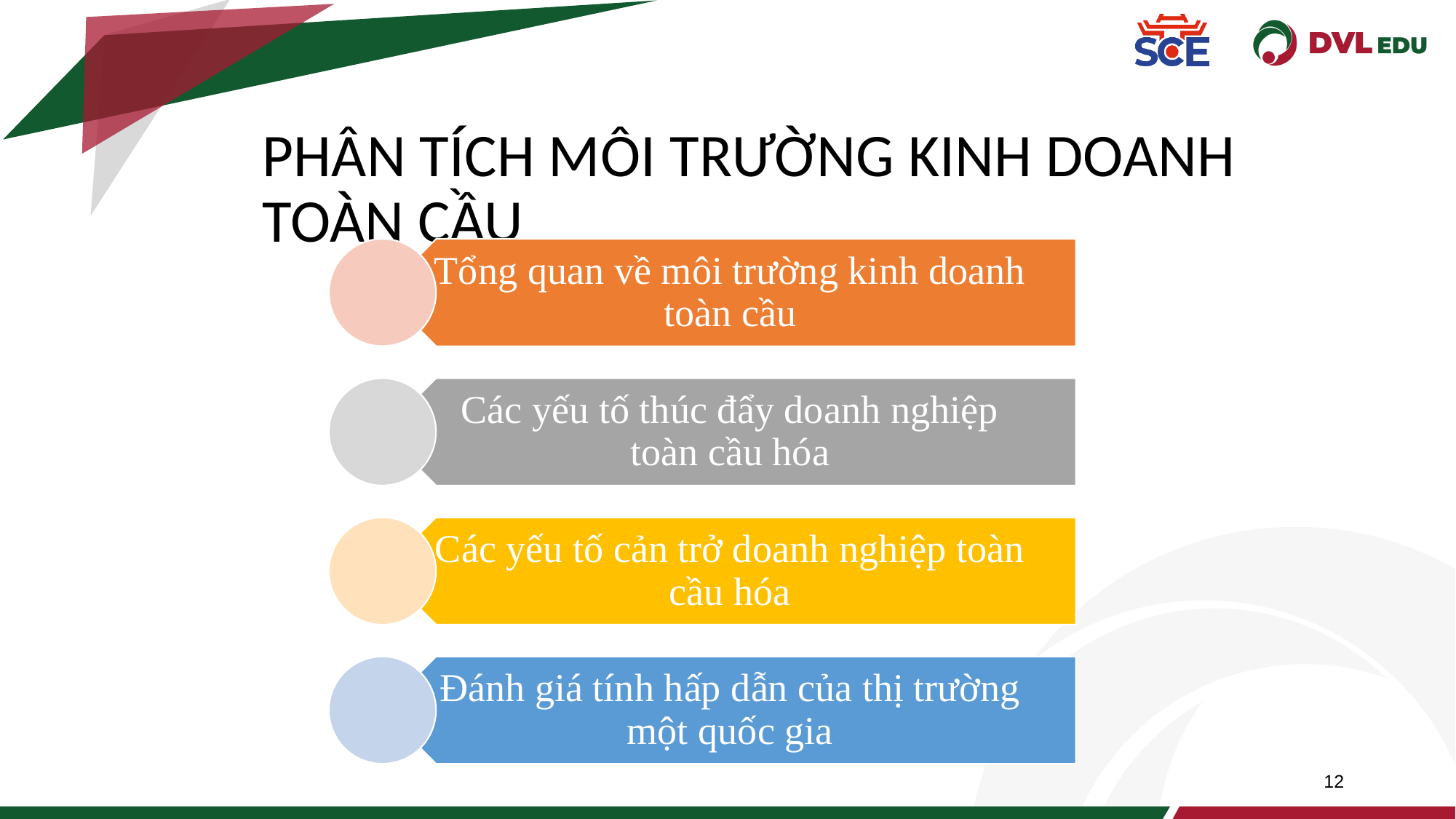

PHÂN TÍCH MÔI TRƯỜNG KINH DOANH TOÀN CẦU
Tổng quan về môi trường kinh doanh toàn cầu
Các yếu tố thúc đẩy doanh nghiệp toàn cầu hóa
Các yếu tố cản trở doanh nghiệp toàn cầu hóa
Đánh giá tính hấp dẫn của thị trường một quốc gia
12